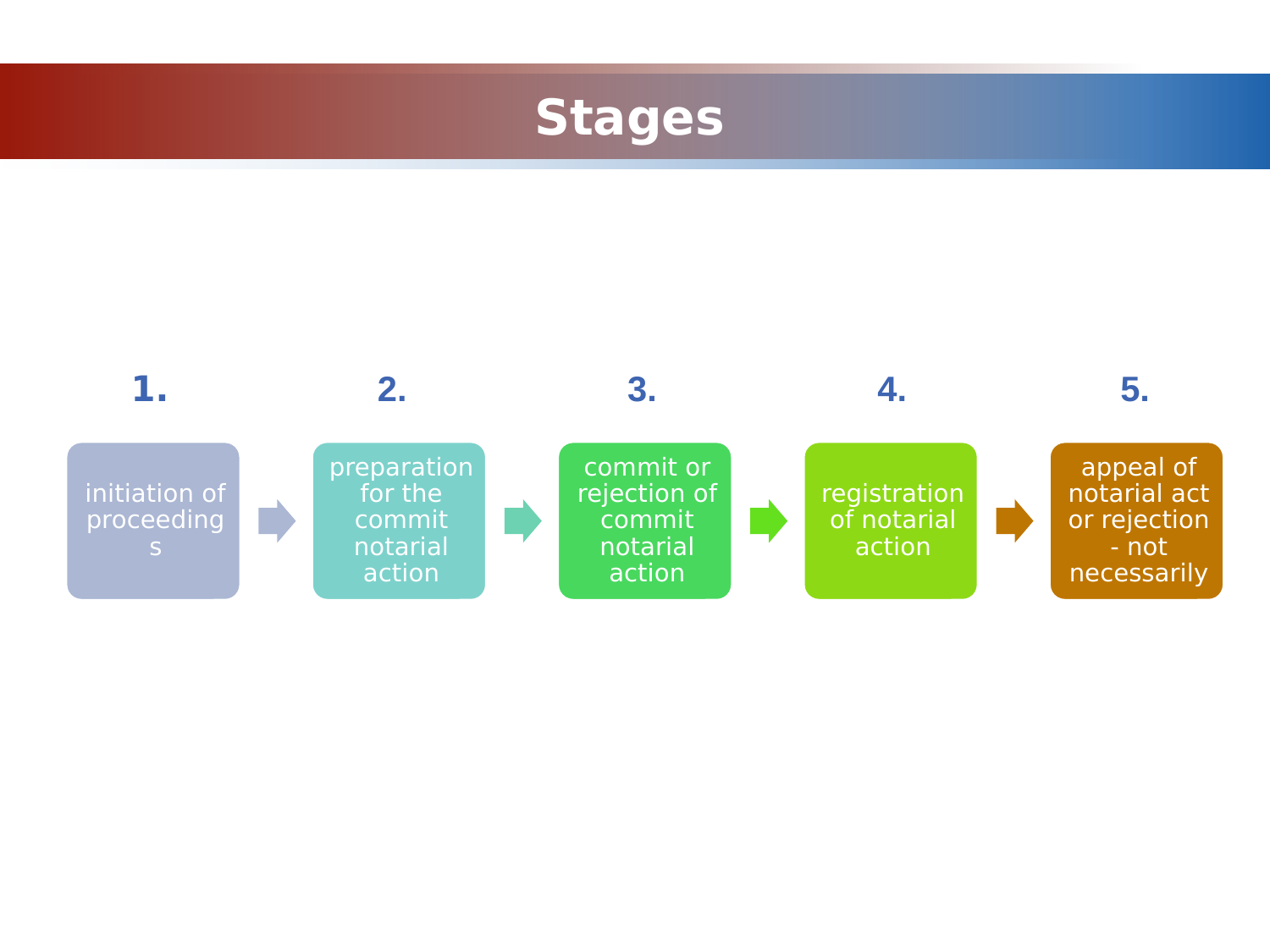

# Stages
initiation of proceedings

preparation for the commit notarial action

commit or rejection of commit notarial action

registration of notarial action

appeal of notarial act or rejection - not necessarily
1.
2.
3.
4.
5.